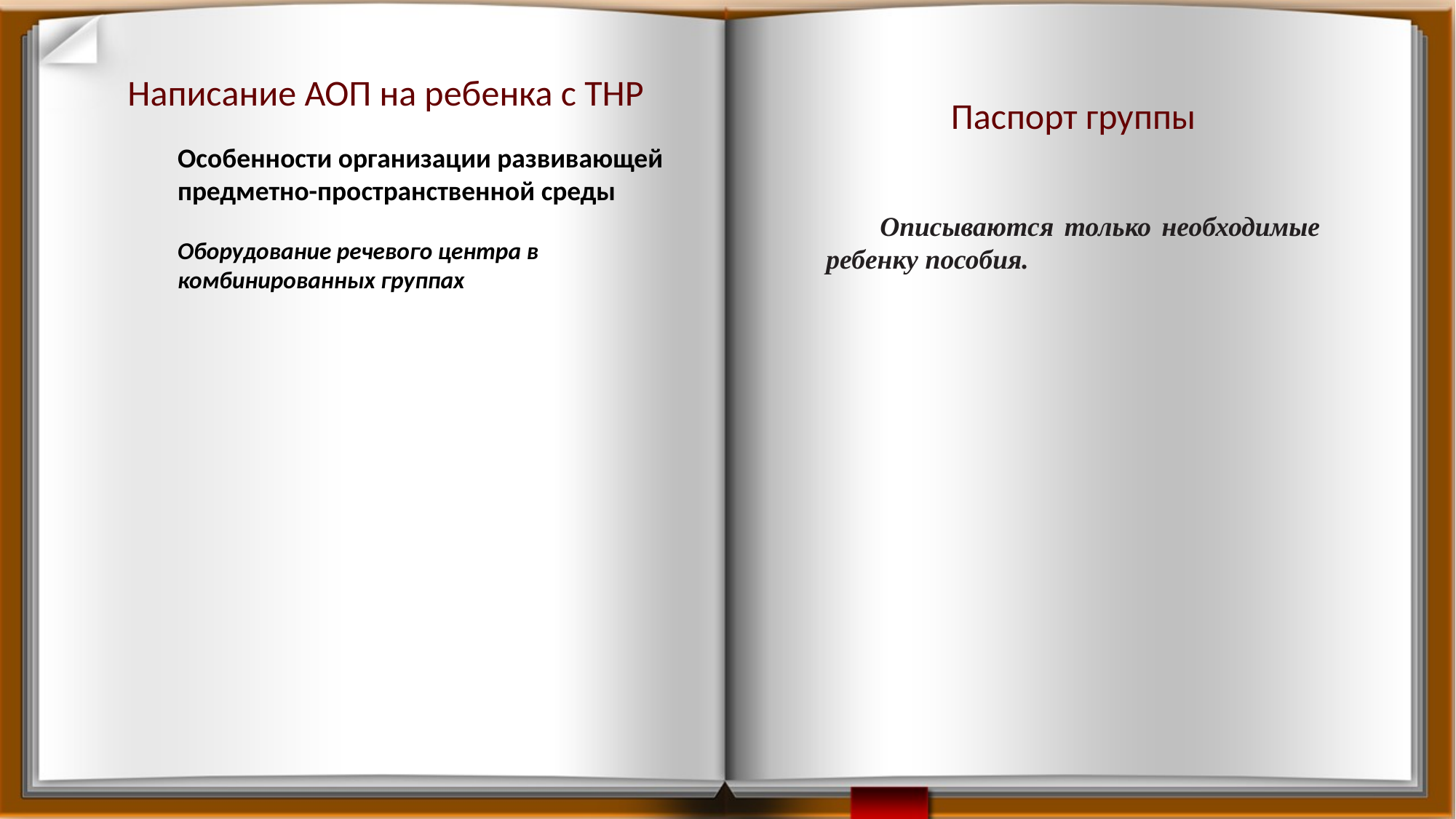

# Написание АОП на ребенка с ТНР
Паспорт группы
Особенности организации развивающей предметно-пространственной среды

Оборудование речевого центра в комбинированных группах

Описываются только необходимые ребенку пособия.